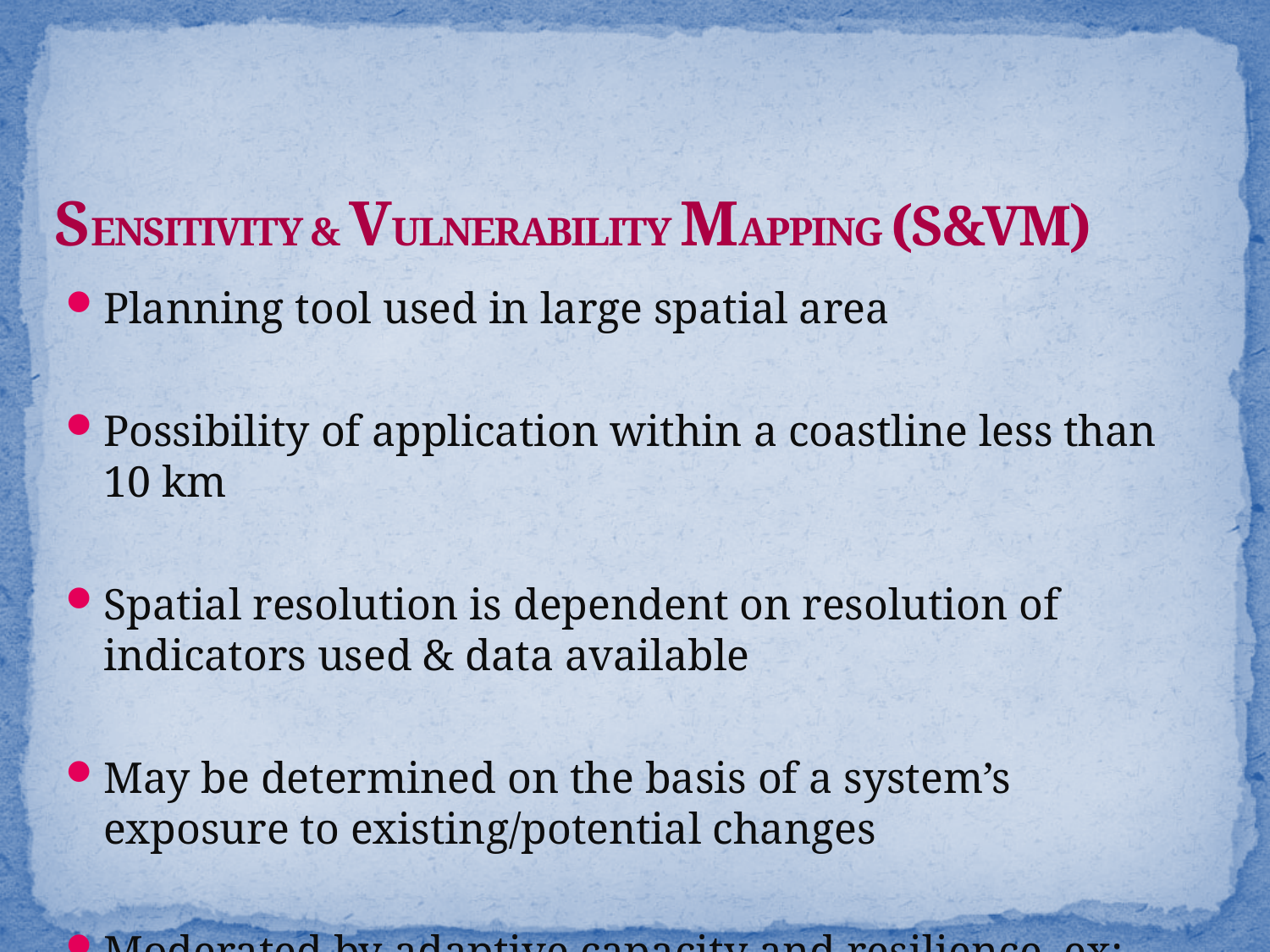

# SENSITIVITY & VULNERABILITY MAPPING (S&VM)
Planning tool used in large spatial area

Possibility of application within a coastline less than 10 km

Spatial resolution is dependent on resolution of indicators used & data available

May be determined on the basis of a system’s exposure to existing/potential changes

Moderated by adaptive capacity and resilience, ex: erosion